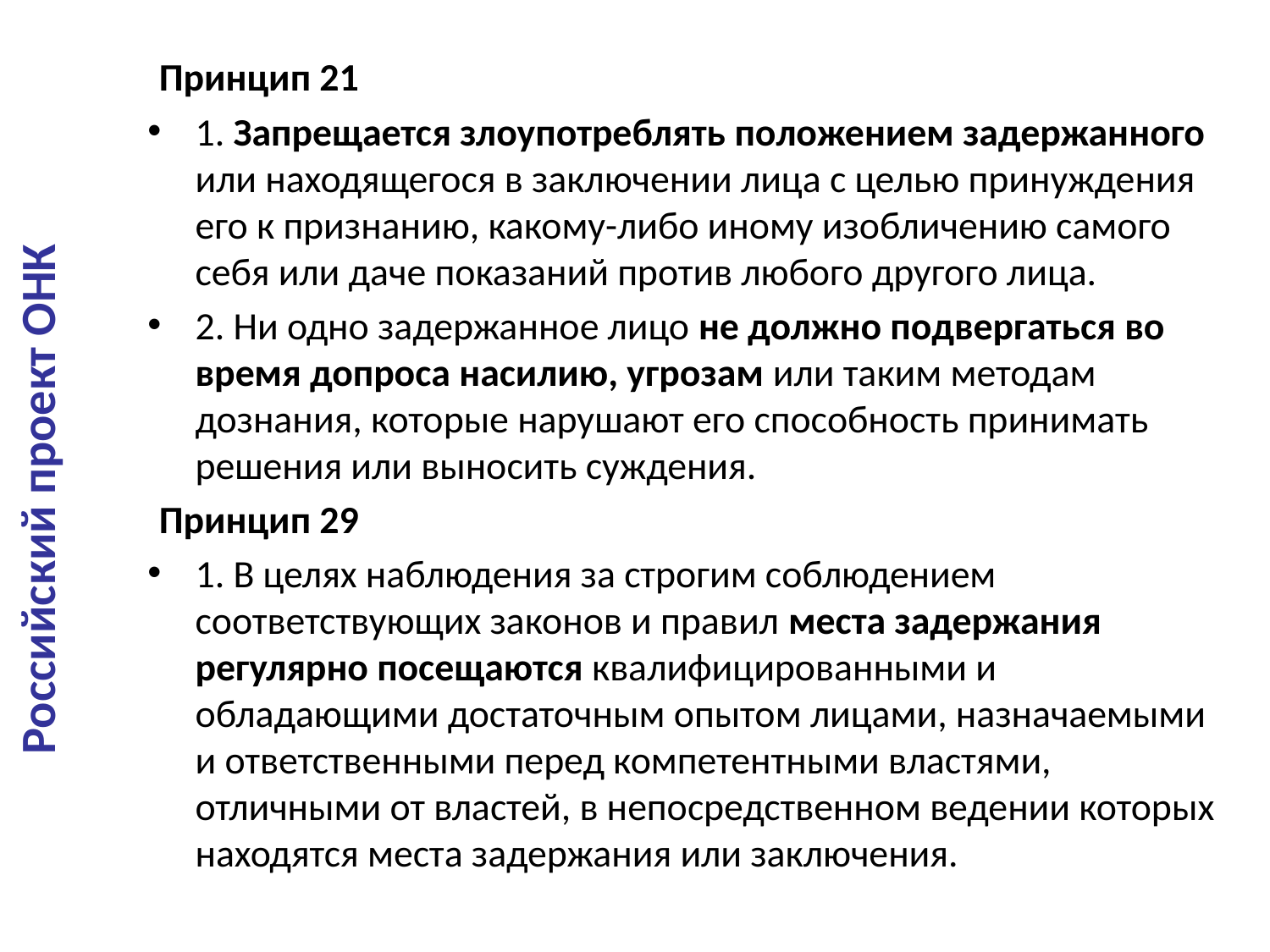

Принцип 21
1. Запрещается злоупотреблять положением задержанного или находящегося в заключении лица с целью принуждения его к признанию, какому-либо иному изобличению самого себя или даче показаний против любого другого лица.
2. Ни одно задержанное лицо не должно подвергаться во время допроса насилию, угрозам или таким методам дознания, которые нарушают его способность принимать решения или выносить суждения.
Принцип 29
1. В целях наблюдения за строгим соблюдением соответствующих законов и правил места задержания регулярно посещаются квалифицированными и обладающими достаточным опытом лицами, назначаемыми и ответственными перед компетентными властями, отличными от властей, в непосредственном ведении которых находятся места задержания или заключения.

Российский проект ОНК